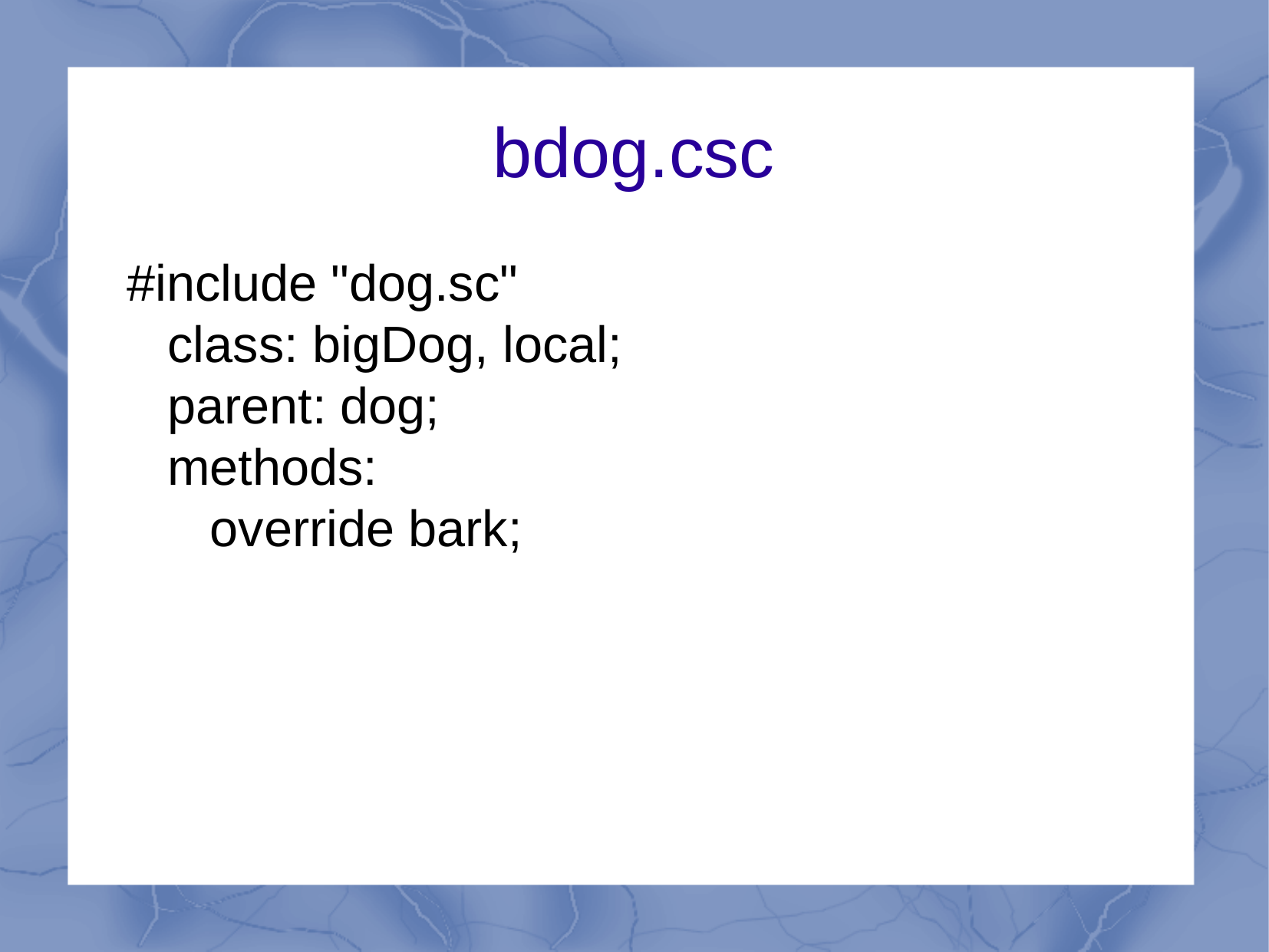

bdog.csc
#include "dog.sc"
class: bigDog, local;
parent: dog;
methods:
   override bark;